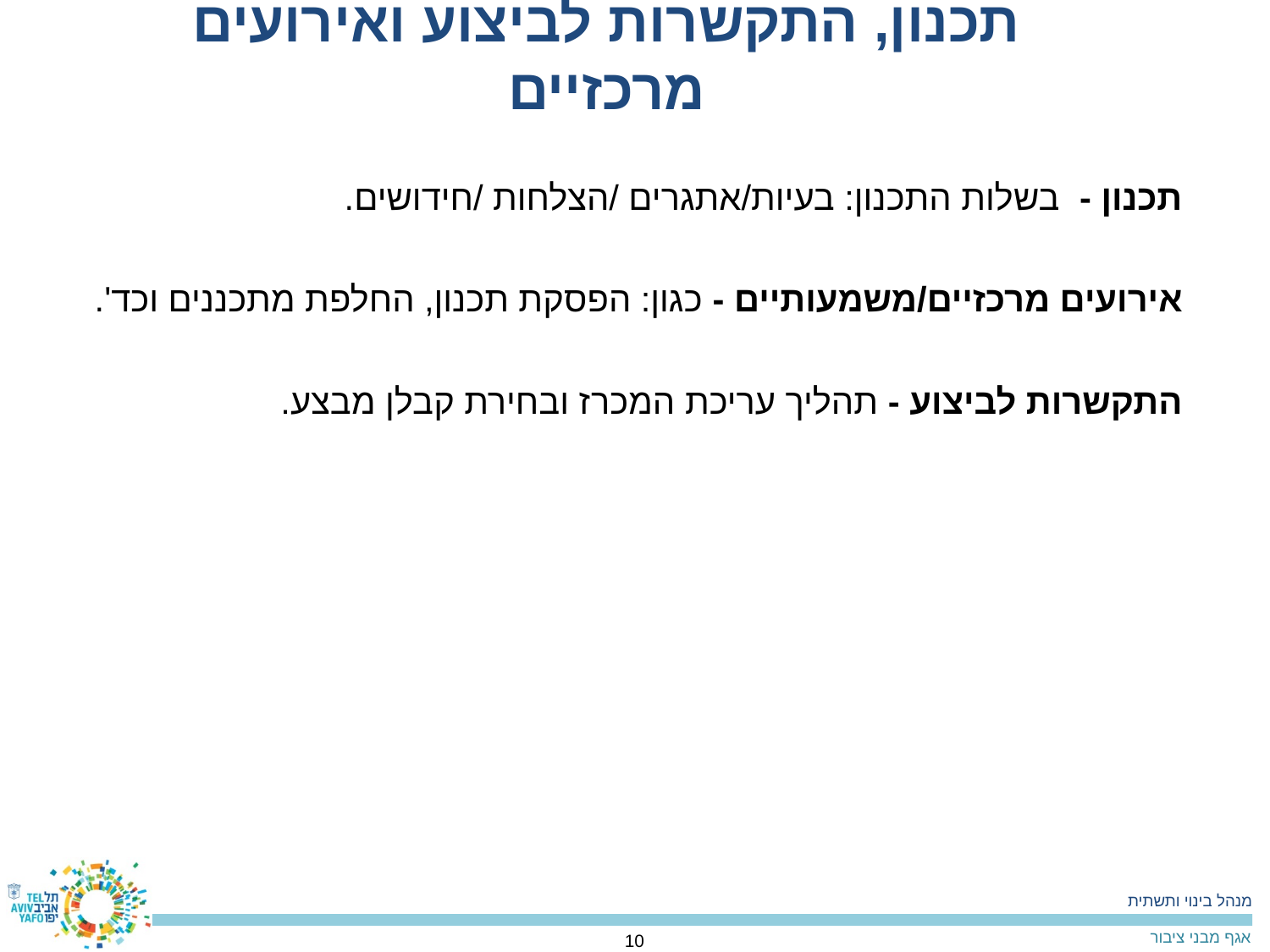

תכנון, התקשרות לביצוע ואירועים מרכזיים
תכנון -  בשלות התכנון: בעיות/אתגרים /הצלחות /חידושים.
אירועים מרכזיים/משמעותיים - כגון: הפסקת תכנון, החלפת מתכננים וכד'.
התקשרות לביצוע - תהליך עריכת המכרז ובחירת קבלן מבצע.